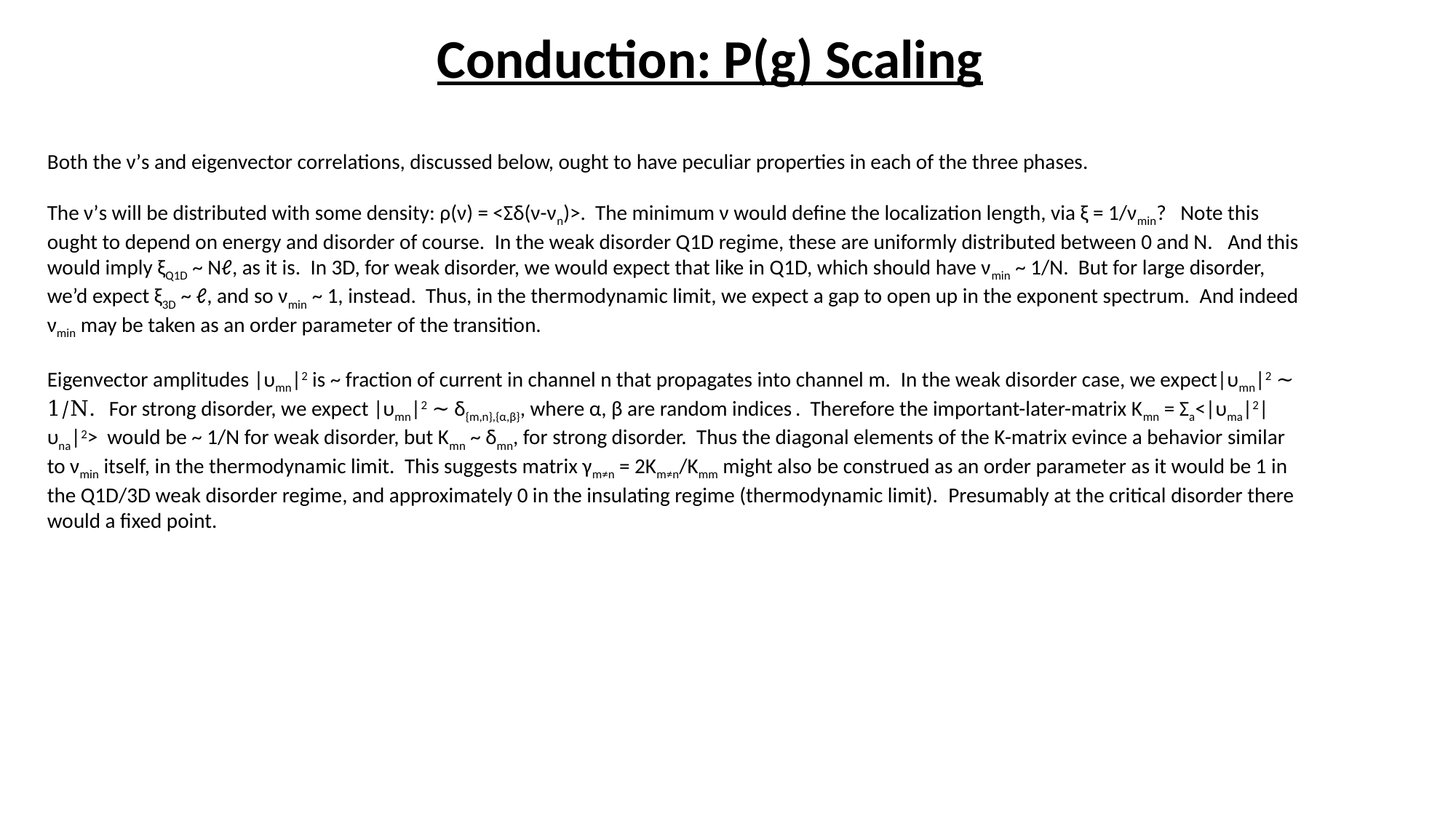

Conduction: P(g) Scaling
Both the ν’s and eigenvector correlations, discussed below, ought to have peculiar properties in each of the three phases.
The ν’s will be distributed with some density: ρ(ν) = <Σδ(ν-νn­­)>.  The minimum ν would define the localization length, via ξ = 1/νmin?   Note this ought to depend on energy and disorder of course.  In the weak disorder Q1D regime, these are uniformly distributed between 0 and N.   And this would imply ξQ1D ~ Nℓ, as it is.  In 3D, for weak disorder, we would expect that like in Q1D, which should have νmin ~ 1/N.  But for large disorder, we’d expect ξ3D ~ ℓ, and so νmin ~ 1, instead.  Thus, in the thermodynamic limit, we expect a gap to open up in the exponent spectrum.  And indeed νmin may be taken as an order parameter of the transition.
Eigenvector amplitudes |υmn|2 is ~ fraction of current in channel n that propagates into channel m.  In the weak disorder case, we expect|υmn|2 ~ 1/N.  For strong disorder, we expect |υmn|2 ~ δ{m,n},{α,β}, where α, β are random indices .  Therefore the important-later-matrix Kmn = Σa<|υma|2|υna|2>  would be ~ 1/N for weak disorder, but Kmn ~ δmn, for strong disorder.  Thus the diagonal elements of the K-matrix evince a behavior similar to ν­min itself, in the thermodynamic limit.  This suggests matrix γm≠n = 2Km≠n/Kmm might also be construed as an order parameter as it would be 1 in the Q1D/3D weak disorder regime, and approximately 0 in the insulating regime (thermodynamic limit).  Presumably at the critical disorder there would a fixed point.